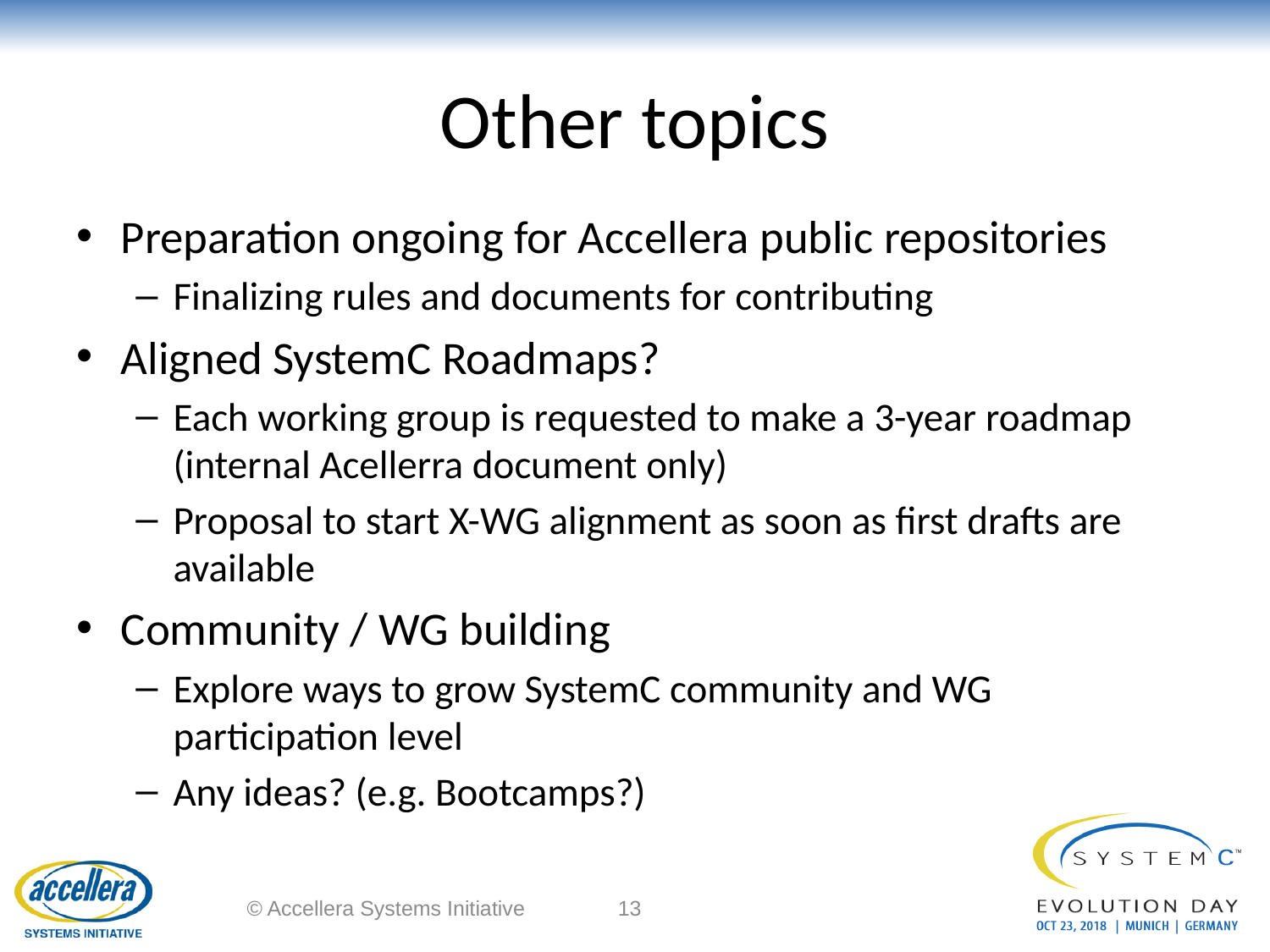

# Other topics
Preparation ongoing for Accellera public repositories
Finalizing rules and documents for contributing
Aligned SystemC Roadmaps?
Each working group is requested to make a 3-year roadmap (internal Acellerra document only)
Proposal to start X-WG alignment as soon as first drafts are available
Community / WG building
Explore ways to grow SystemC community and WG participation level
Any ideas? (e.g. Bootcamps?)

© Accellera Systems Initiative
13